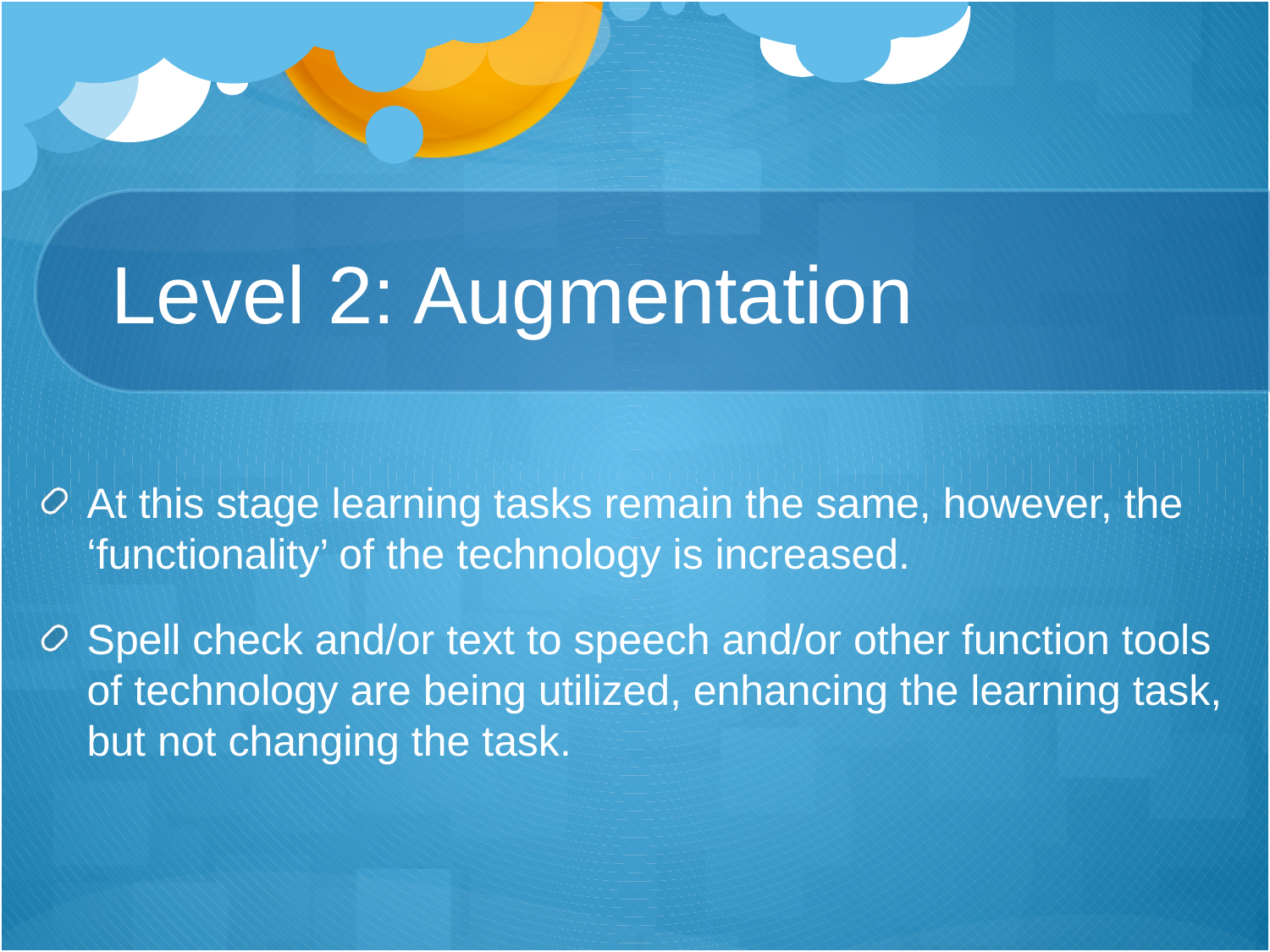

# Level 2: Augmentation
At this stage learning tasks remain the same, however, the ‘functionality’ of the technology is increased.
Spell check and/or text to speech and/or other function tools of technology are being utilized, enhancing the learning task, but not changing the task.